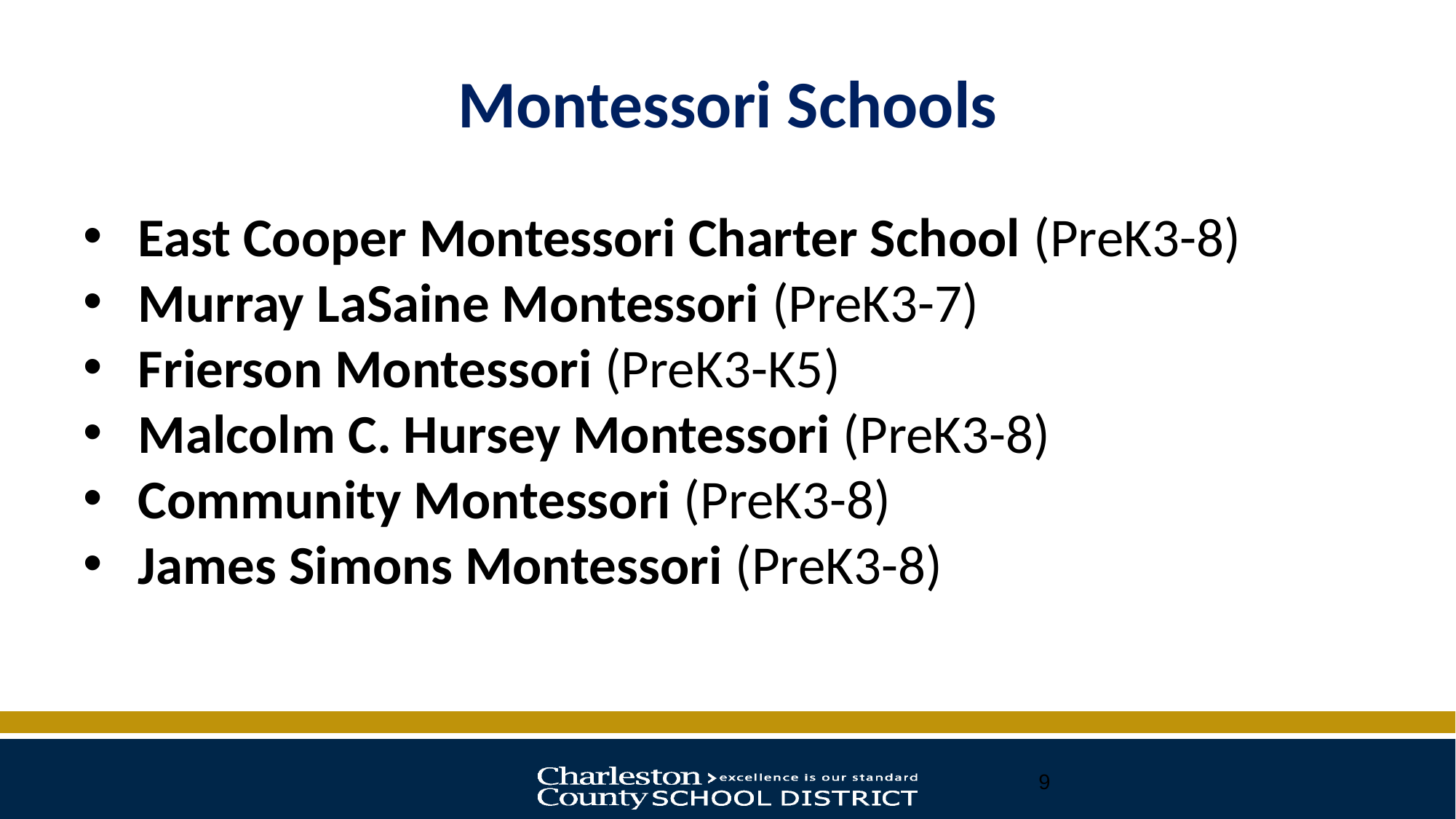

# Montessori Schools
East Cooper Montessori Charter School (PreK3-8)
Murray LaSaine Montessori (PreK3-7)
Frierson Montessori (PreK3-K5)
Malcolm C. Hursey Montessori (PreK3-8)
Community Montessori (PreK3-8)
James Simons Montessori (PreK3-8)
9